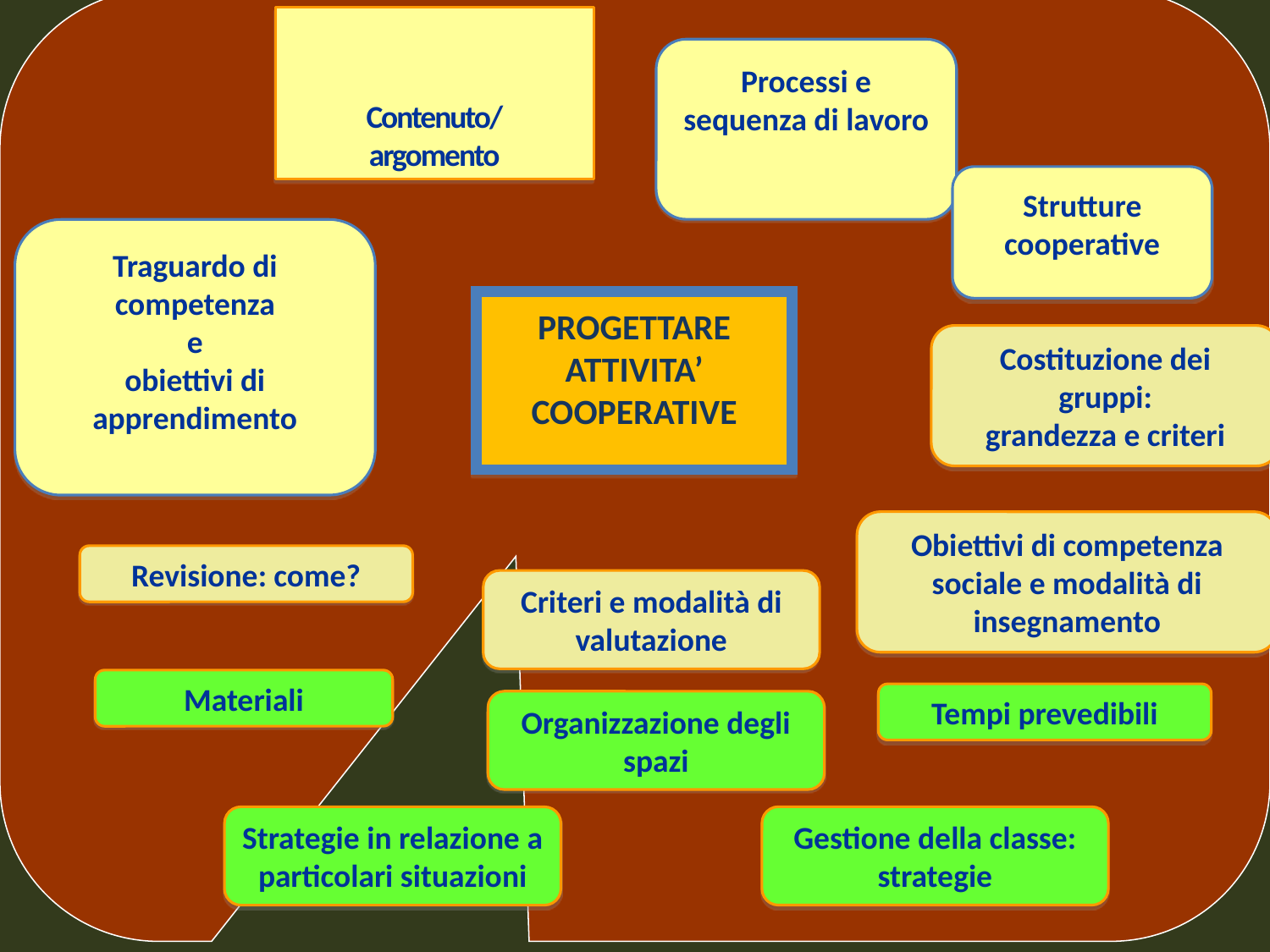

Processi e sequenza di lavoro
Contenuto/
argomento
Strutture cooperative
Traguardo di competenza
e
obiettivi di apprendimento
PROGETTARE ATTIVITA’
COOPERATIVE
Costituzione dei gruppi:
grandezza e criteri
PROGETTARE ATTIVITA’
COOPERATIVE
Obiettivi di competenza sociale e modalità di insegnamento
Revisione: come?
Criteri e modalità di valutazione
Materiali
Tempi prevedibili
Organizzazione degli spazi
Gestione della classe: strategie
Strategie in relazione a particolari situazioni